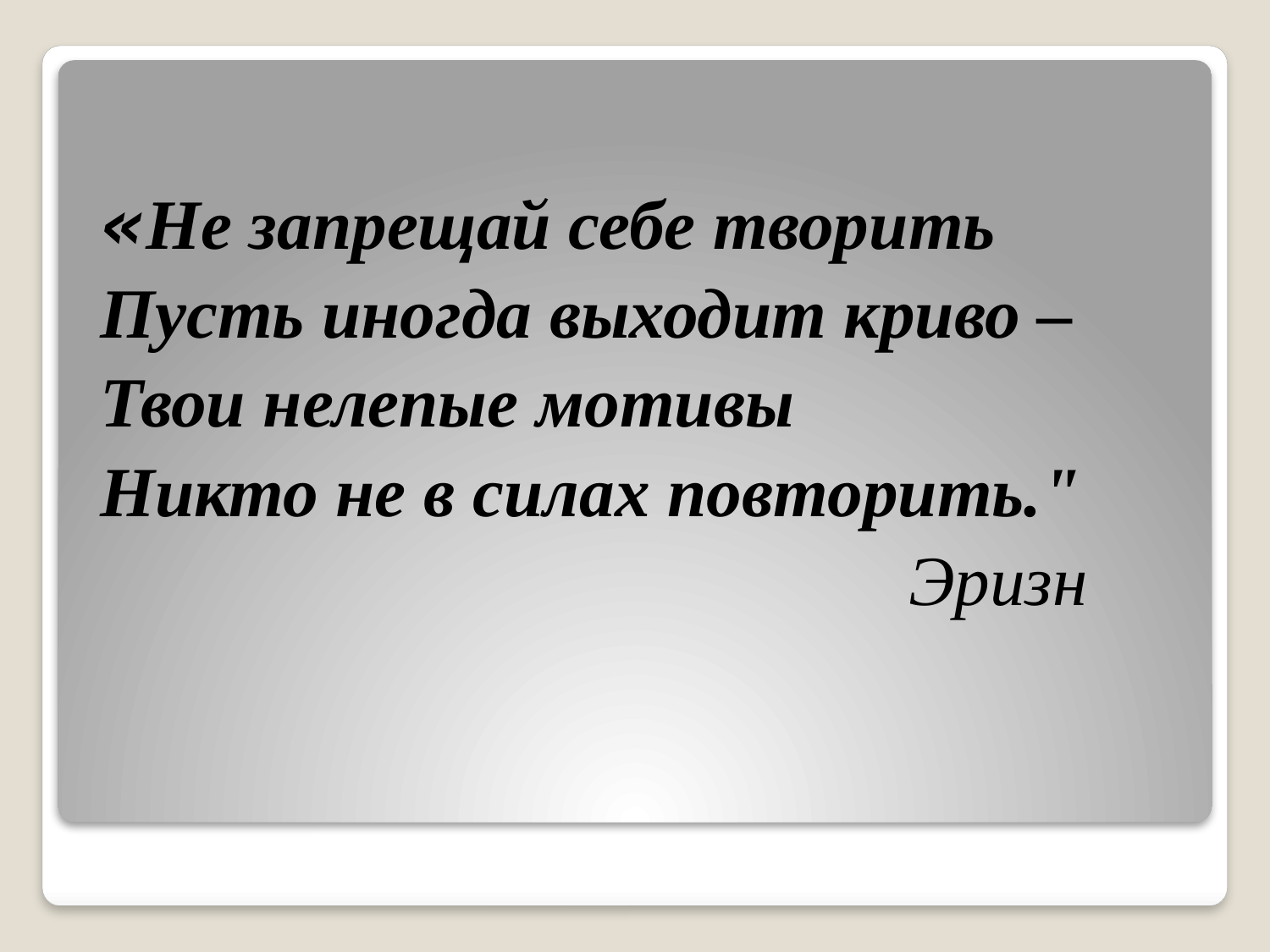

«Не запрещай себе творить
Пусть иногда выходит криво –
Твои нелепые мотивы
Никто не в силах повторить."
                                              Эризн